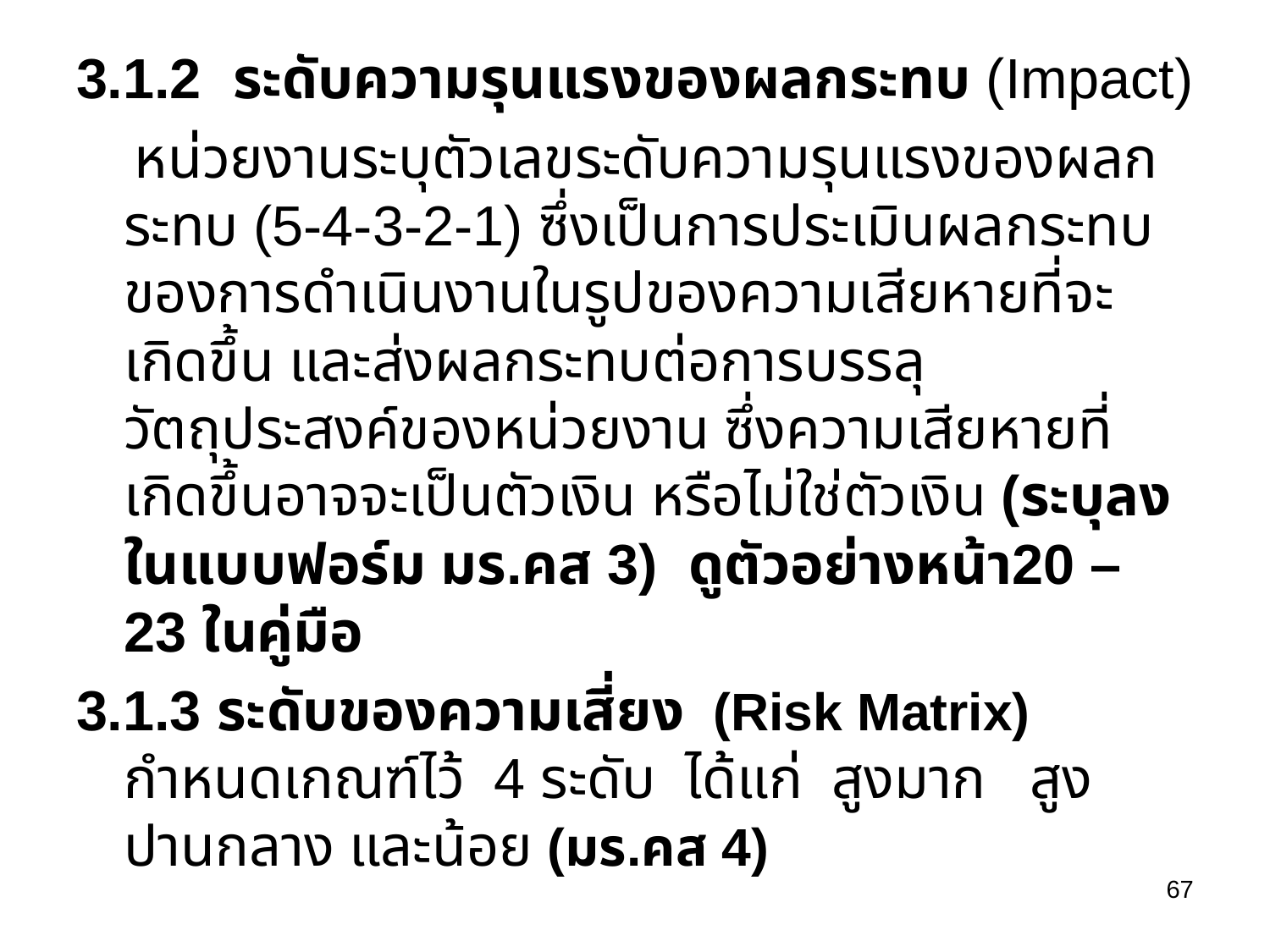

3.1.2  ระดับความรุนแรงของผลกระทบ (Impact)
    หน่วยงานระบุตัวเลขระดับความรุนแรงของผลกระทบ (5-4-3-2-1) ซึ่งเป็นการประเมินผลกระทบของการดำเนินงานในรูปของความเสียหายที่จะเกิดขึ้น และส่งผลกระทบต่อการบรรลุวัตถุประสงค์ของหน่วยงาน ซึ่งความเสียหายที่เกิดขึ้นอาจจะเป็นตัวเงิน หรือไม่ใช่ตัวเงิน (ระบุลงในแบบฟอร์ม มร.คส 3)  ดูตัวอย่างหน้า20 – 23 ในคู่มือ
3.1.3 ระดับของความเสี่ยง  (Risk Matrix)  กำหนดเกณฑ์ไว้  4 ระดับ  ได้แก่  สูงมาก   สูง ปานกลาง และน้อย (มร.คส 4)

67